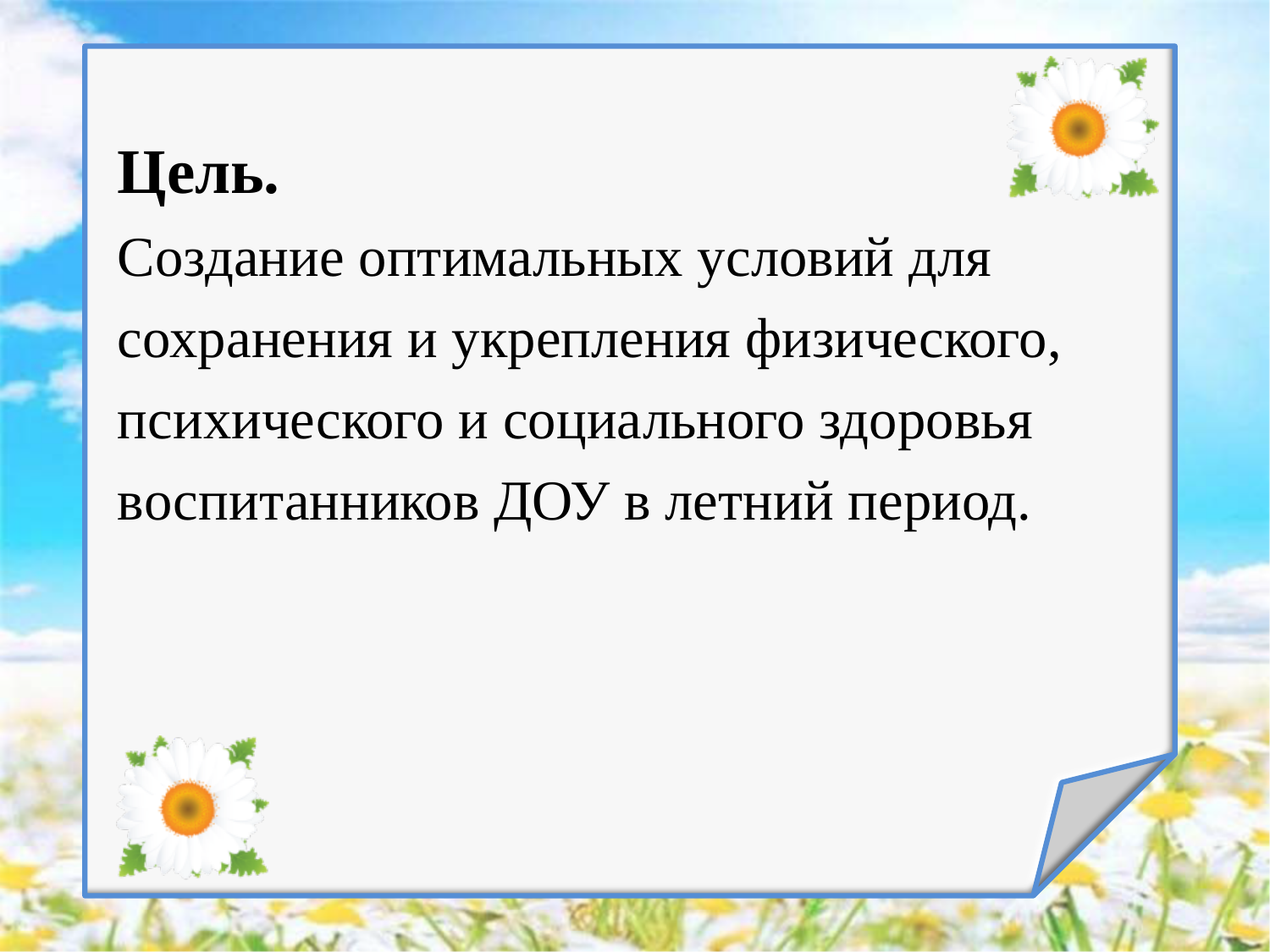

# Цель.
Создание оптимальных условий для сохранения и укрепления физического, психического и социального здоровья воспитанников ДОУ в летний период.